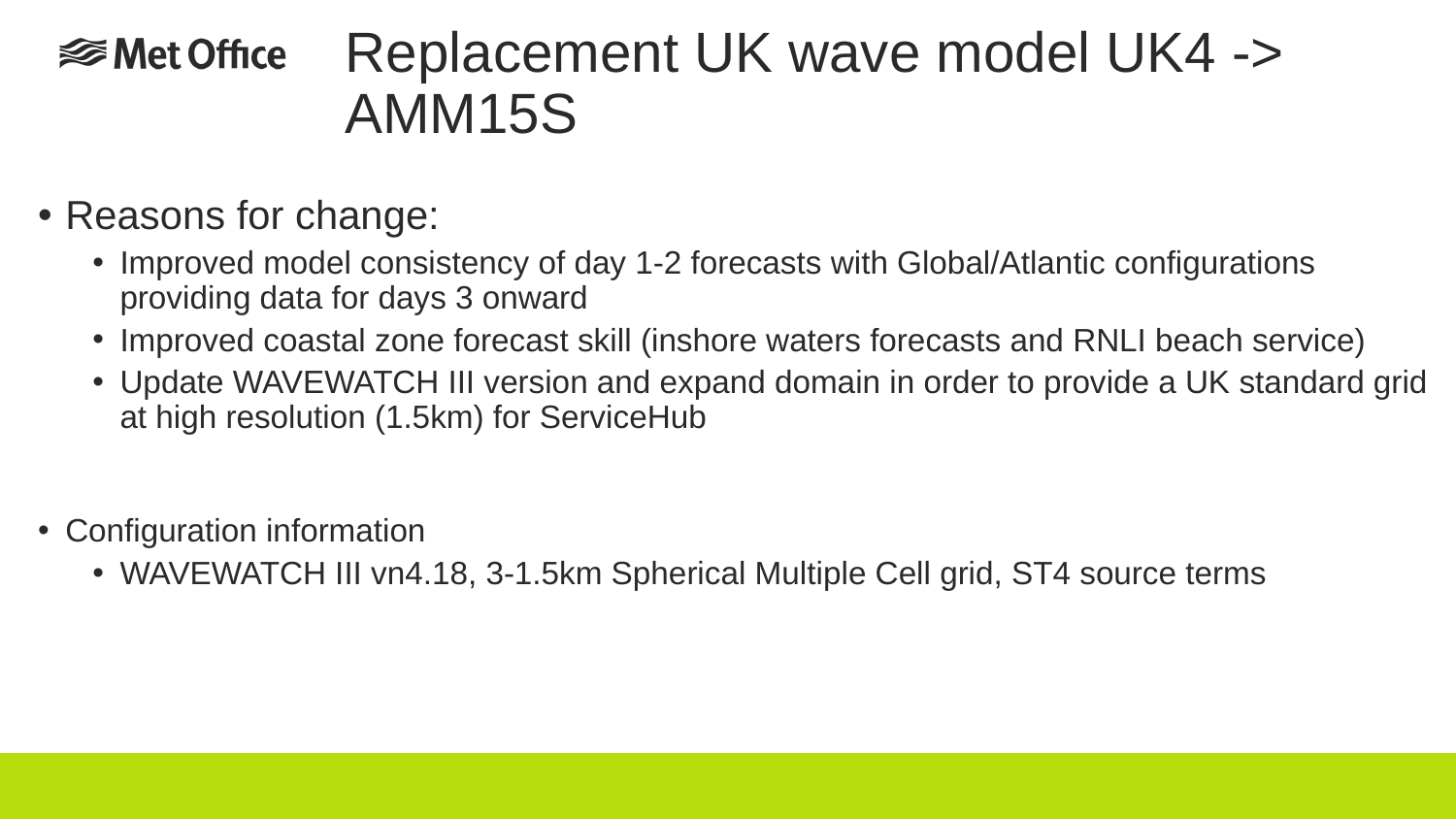

# Replacement UK wave model UK4 -> AMM15S
Reasons for change:
Improved model consistency of day 1-2 forecasts with Global/Atlantic configurations providing data for days 3 onward
Improved coastal zone forecast skill (inshore waters forecasts and RNLI beach service)
Update WAVEWATCH III version and expand domain in order to provide a UK standard grid at high resolution (1.5km) for ServiceHub

Configuration information
WAVEWATCH III vn4.18, 3-1.5km Spherical Multiple Cell grid, ST4 source terms